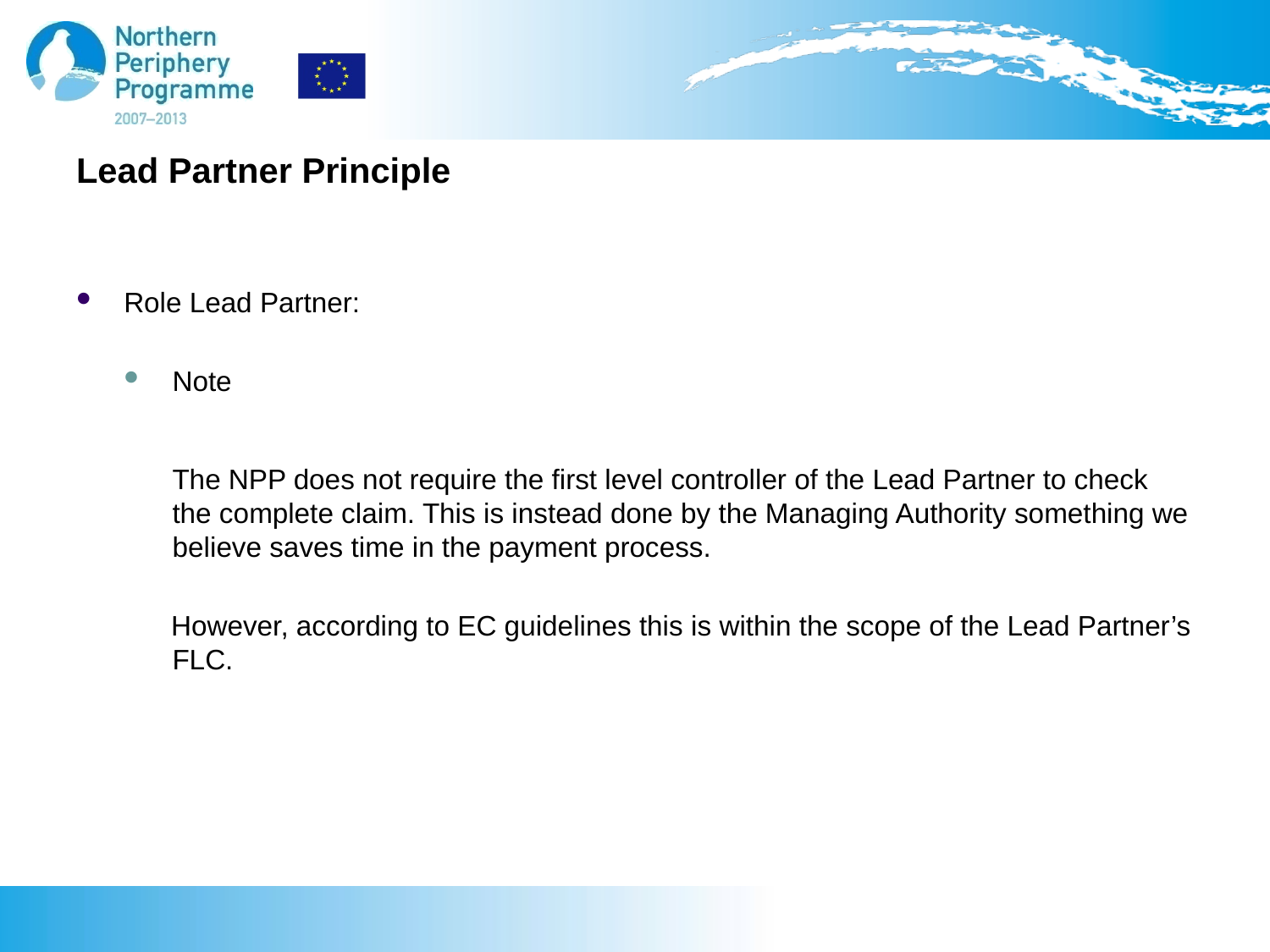

# Lead Partner Principle

Role Lead Partner:

Note

	The NPP does not require the first level controller of the Lead Partner to check the complete claim. This is instead done by the Managing Authority something we believe saves time in the payment process.

      However, according to EC guidelines this is within the scope of the Lead Partner’s FLC.